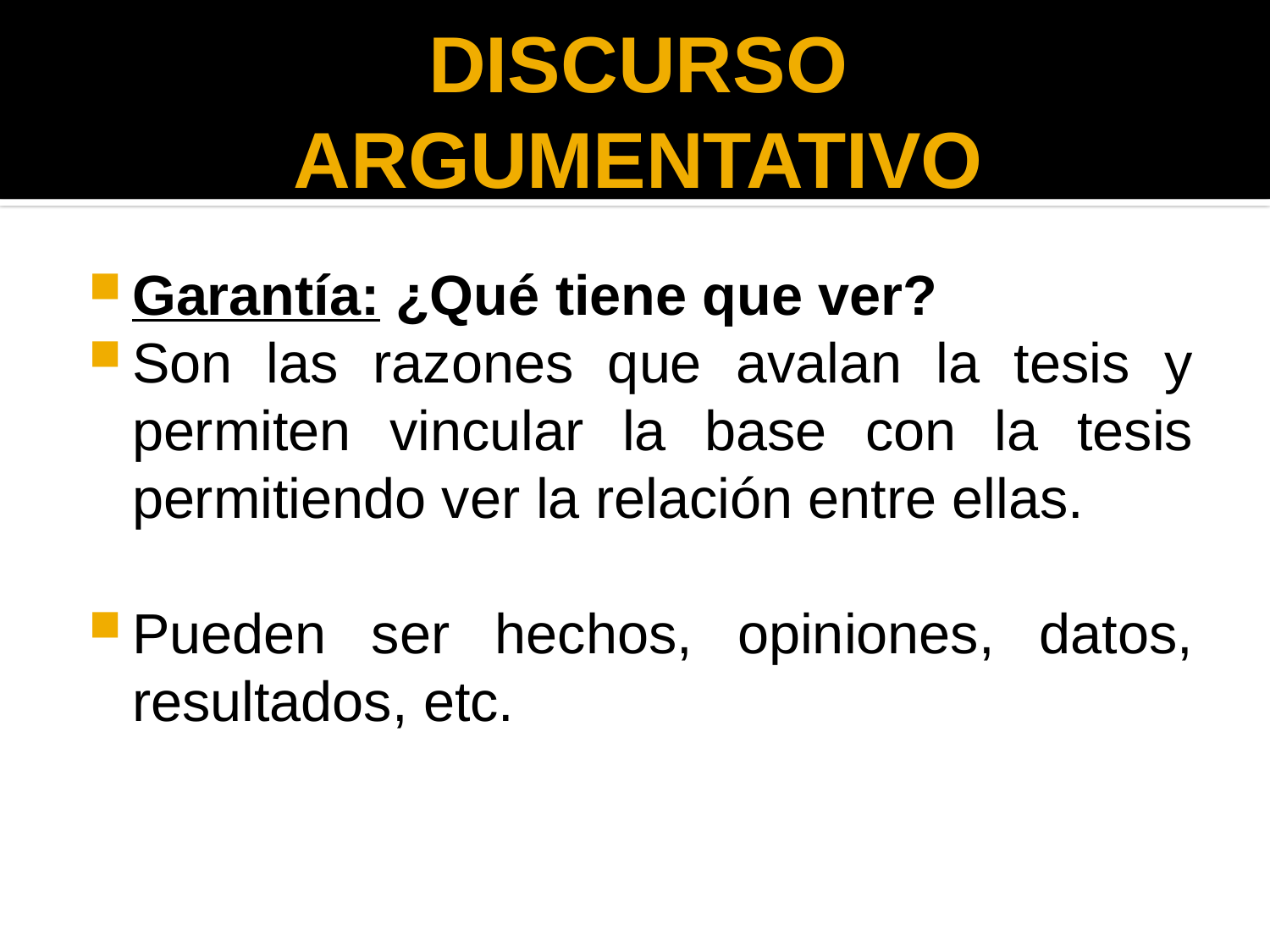

# DISCURSO ARGUMENTATIVO
Garantía: ¿Qué tiene que ver?
Son las razones que avalan la tesis y permiten vincular la base con la tesis permitiendo ver la relación entre ellas.

Pueden ser hechos, opiniones, datos, resultados, etc.